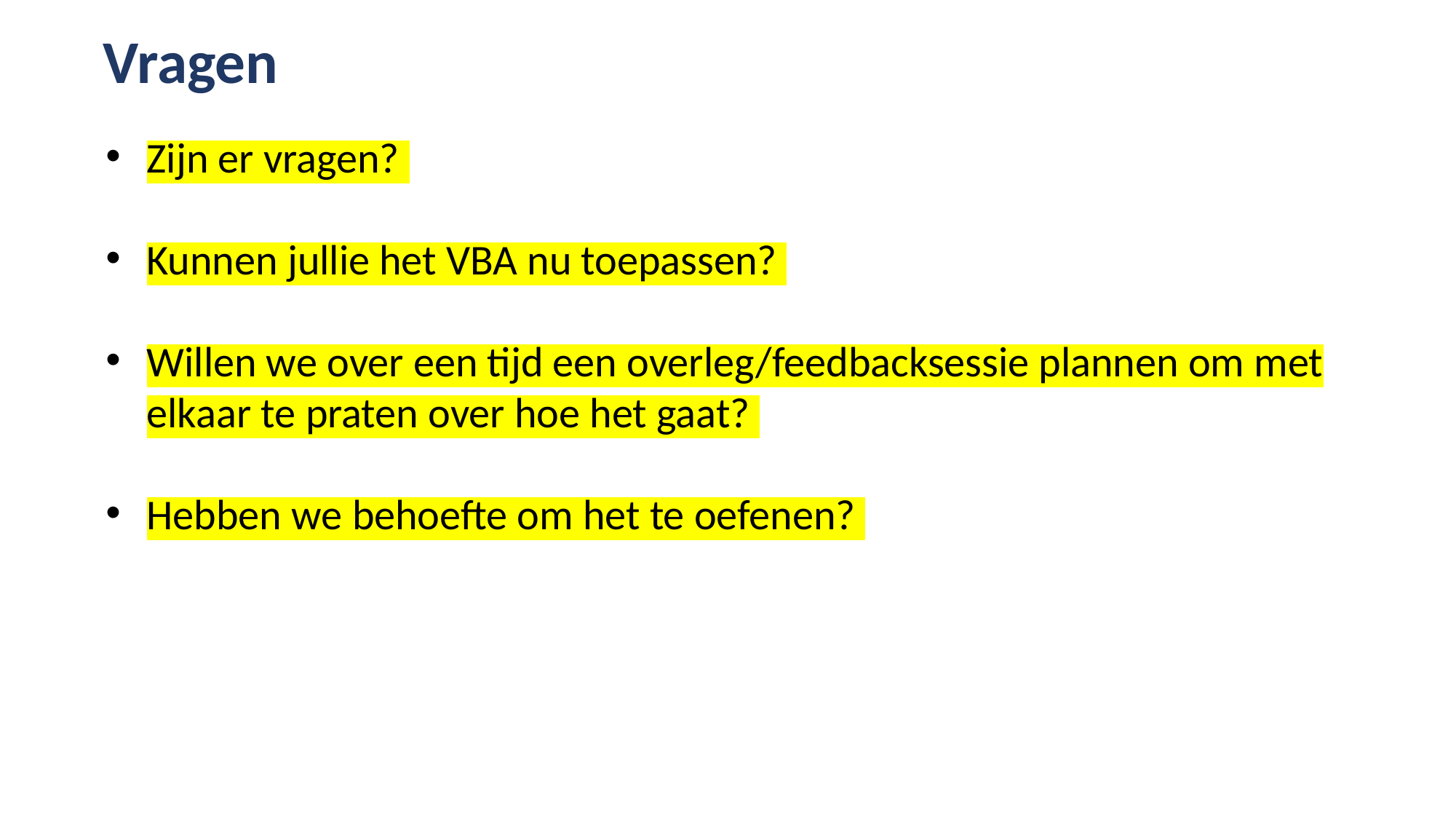

Vragen
Zijn er vragen?

Kunnen jullie het VBA nu toepassen?

Willen we over een tijd een overleg/feedbacksessie plannen om met elkaar te praten over hoe het gaat?

Hebben we behoefte om het te oefenen?